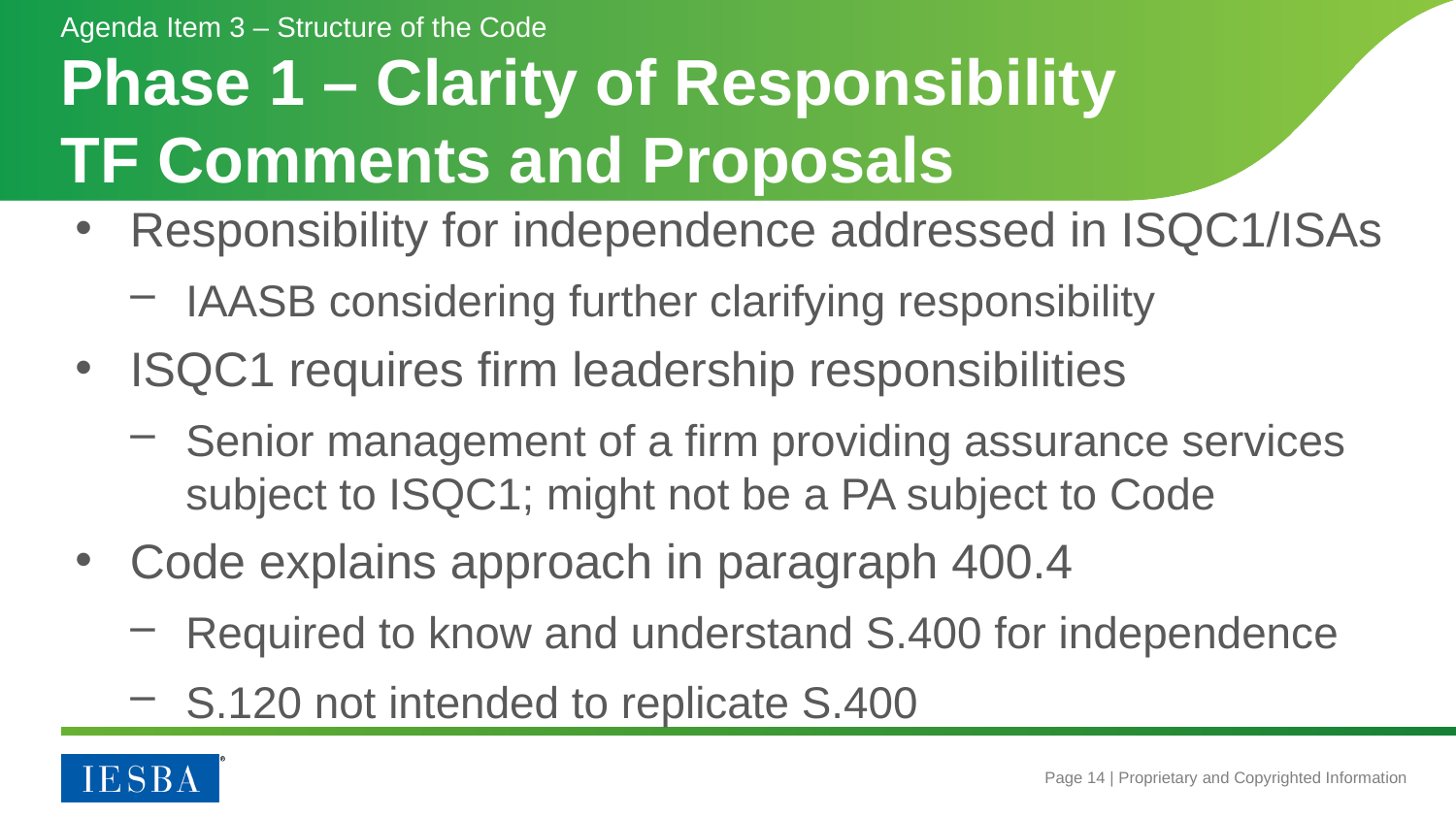

Agenda Item 3 – Structure of the Code
# Phase 1 – Clarity of Responsibility TF Comments and Proposals
Responsibility for independence addressed in ISQC1/ISAs
IAASB considering further clarifying responsibility
ISQC1 requires firm leadership responsibilities
Senior management of a firm providing assurance services subject to ISQC1; might not be a PA subject to Code
Code explains approach in paragraph 400.4
Required to know and understand S.400 for independence
S.120 not intended to replicate S.400